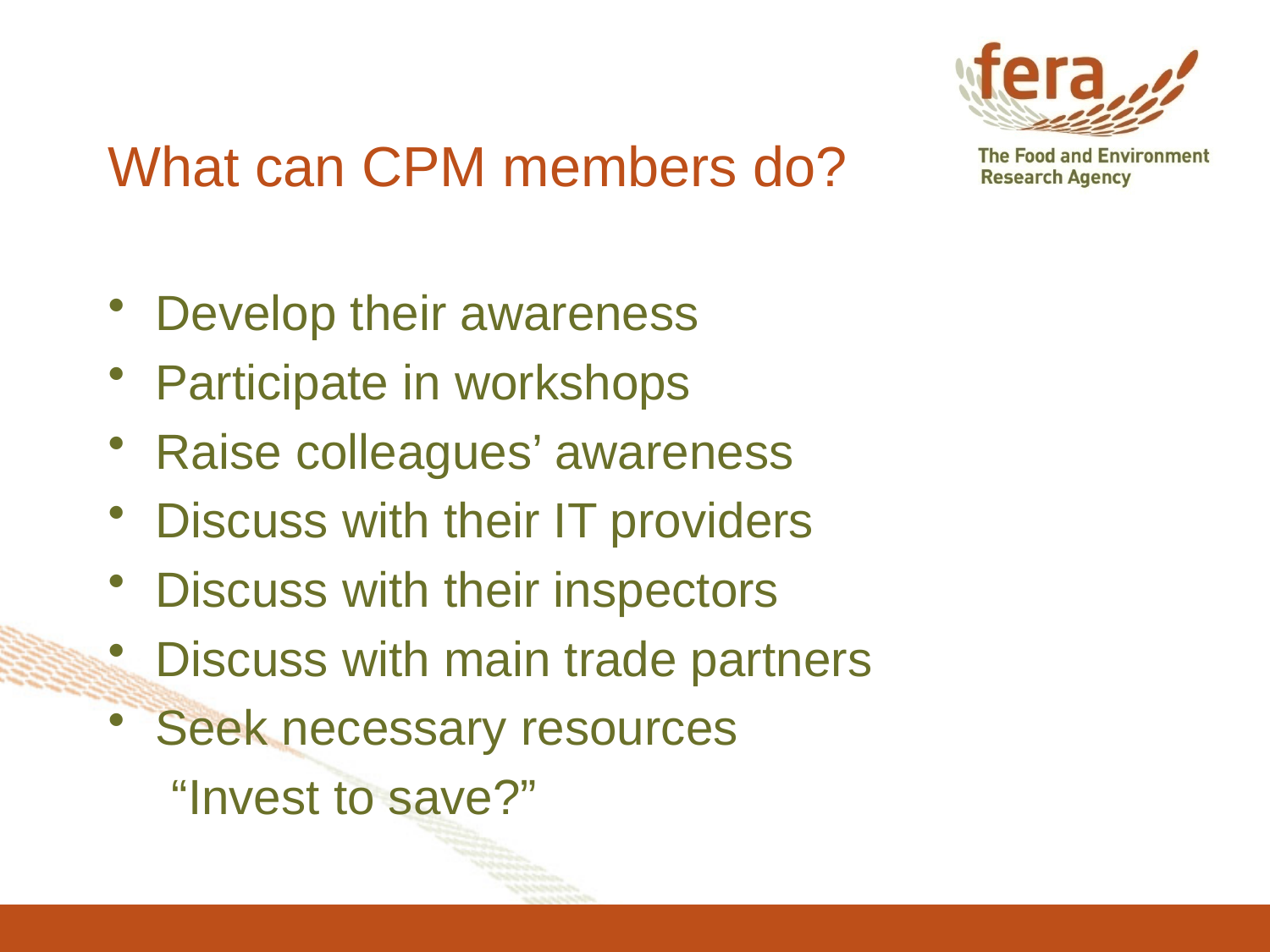

# What can CPM members do?
Develop their awareness
Participate in workshops
Raise colleagues’ awareness
Discuss with their IT providers
Discuss with their inspectors
Discuss with main trade partners
Seek necessary resources
“Invest to save?”